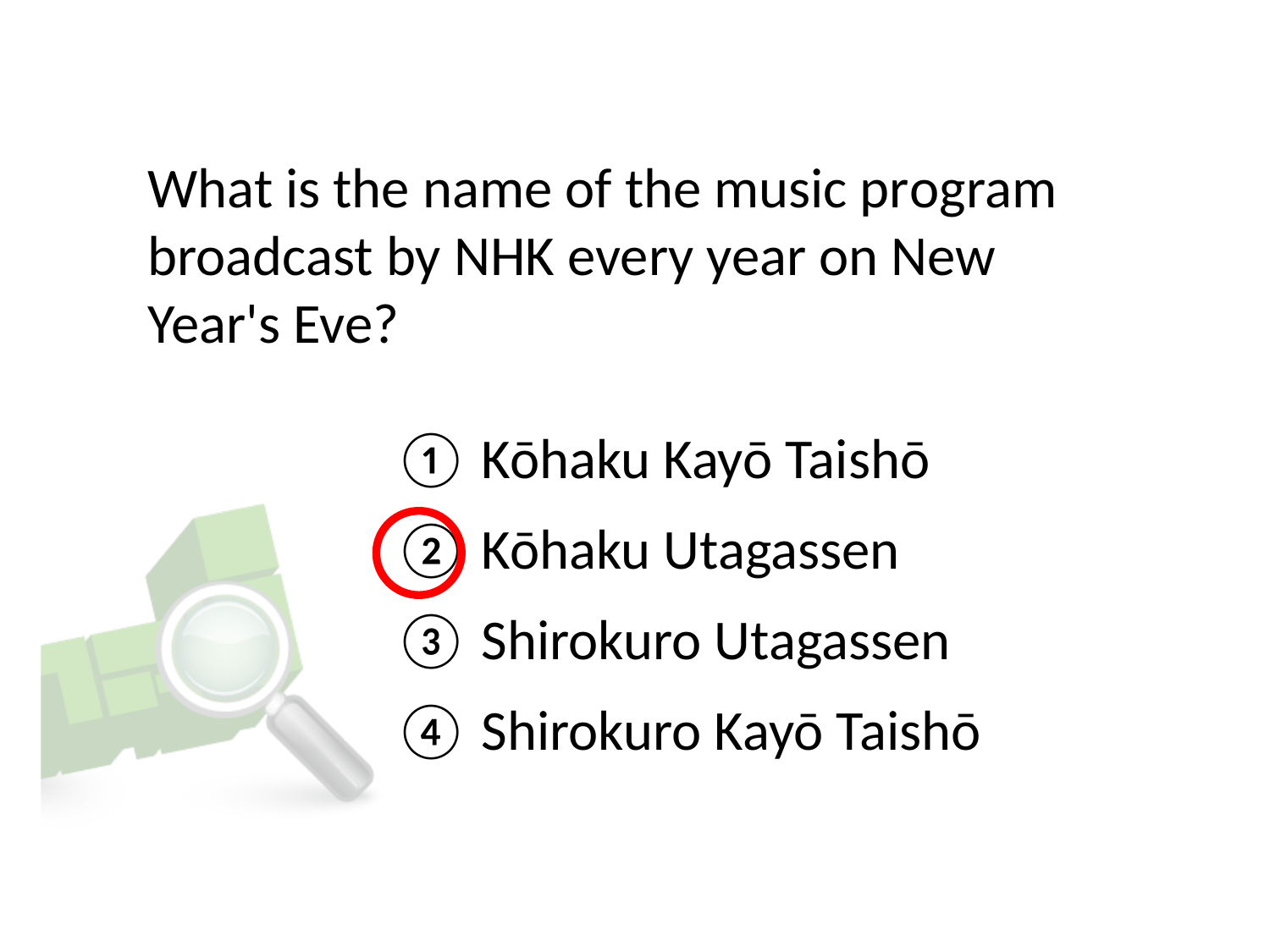

# What is the name of the music program broadcast by NHK every year on New Year's Eve?
① Kōhaku Kayō Taishō
② Kōhaku Utagassen
③ Shirokuro Utagassen
④ Shirokuro Kayō Taishō